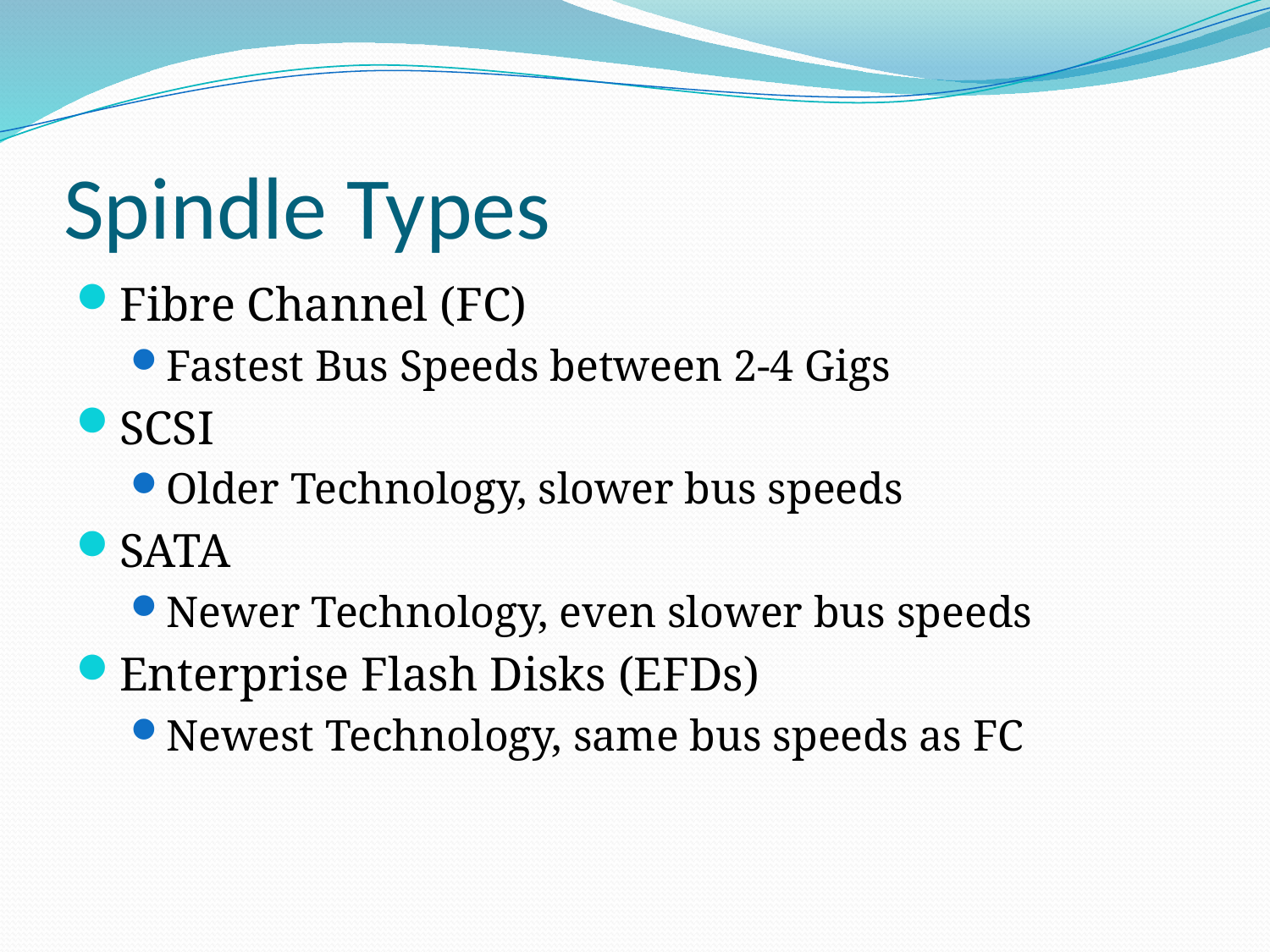

# Spindle Types
Fibre Channel (FC)
Fastest Bus Speeds between 2-4 Gigs
SCSI
Older Technology, slower bus speeds
SATA
Newer Technology, even slower bus speeds
Enterprise Flash Disks (EFDs)
Newest Technology, same bus speeds as FC